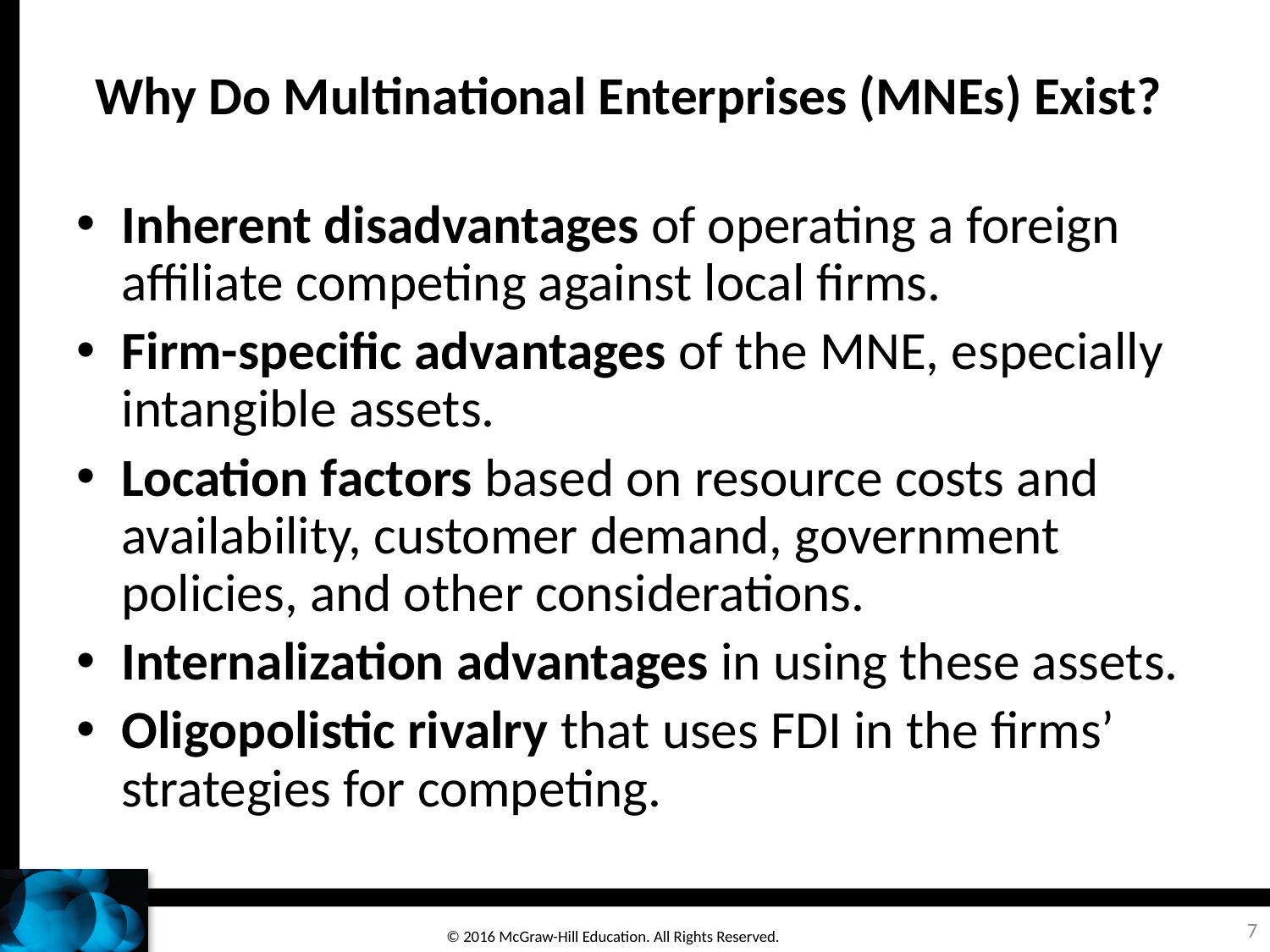

# Why Do Multinational Enterprises (MNEs) Exist?
Inherent disadvantages of operating a foreign affiliate competing against local firms.
Firm-specific advantages of the MNE, especially intangible assets.
Location factors based on resource costs and availability, customer demand, government policies, and other considerations.
Internalization advantages in using these assets.
Oligopolistic rivalry that uses FDI in the firms’ strategies for competing.

7
© 2016 McGraw-Hill Education. All Rights Reserved.